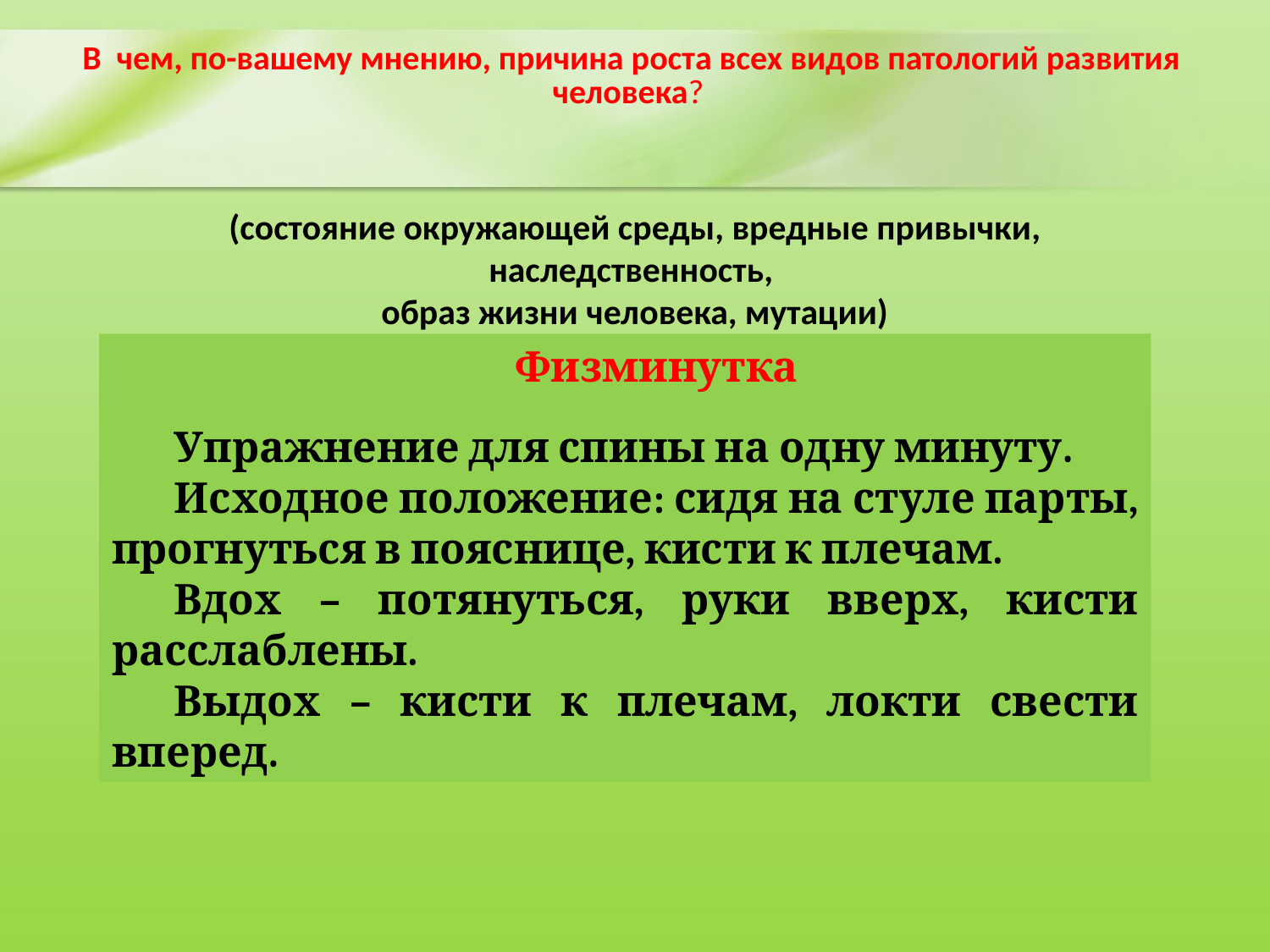

# В  чем, по-вашему мнению, причина роста всех видов патологий развития человека?
(состояние окружающей среды, вредные привычки, наследственность,
образ жизни человека, мутации)
Физминутка

Упражнение для спины на одну минуту.
Исходное положение: сидя на стуле парты, прогнуться в пояснице, кисти к плечам.
Вдох – потянуться, руки вверх, кисти расслаблены.
Выдох – кисти к плечам, локти свести вперед.